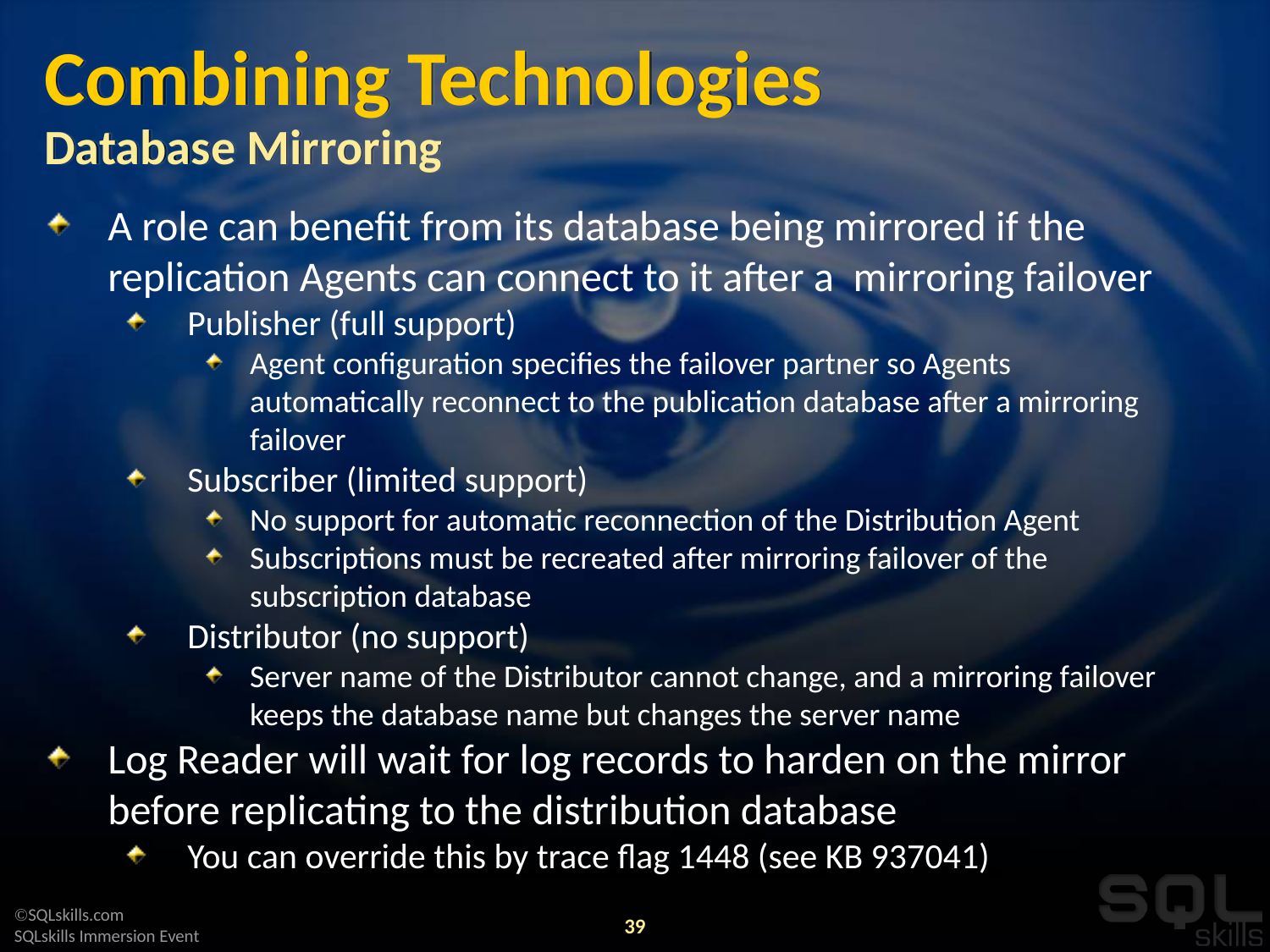

# Combining Technologies Database Mirroring
A role can benefit from its database being mirrored if the replication Agents can connect to it after a  mirroring failover
Publisher (full support)
Agent configuration specifies the failover partner so Agents automatically reconnect to the publication database after a mirroring failover
Subscriber (limited support)
No support for automatic reconnection of the Distribution Agent
Subscriptions must be recreated after mirroring failover of the subscription database
Distributor (no support)
Server name of the Distributor cannot change, and a mirroring failover keeps the database name but changes the server name
Log Reader will wait for log records to harden on the mirror before replicating to the distribution database
You can override this by trace flag 1448 (see KB 937041)

39